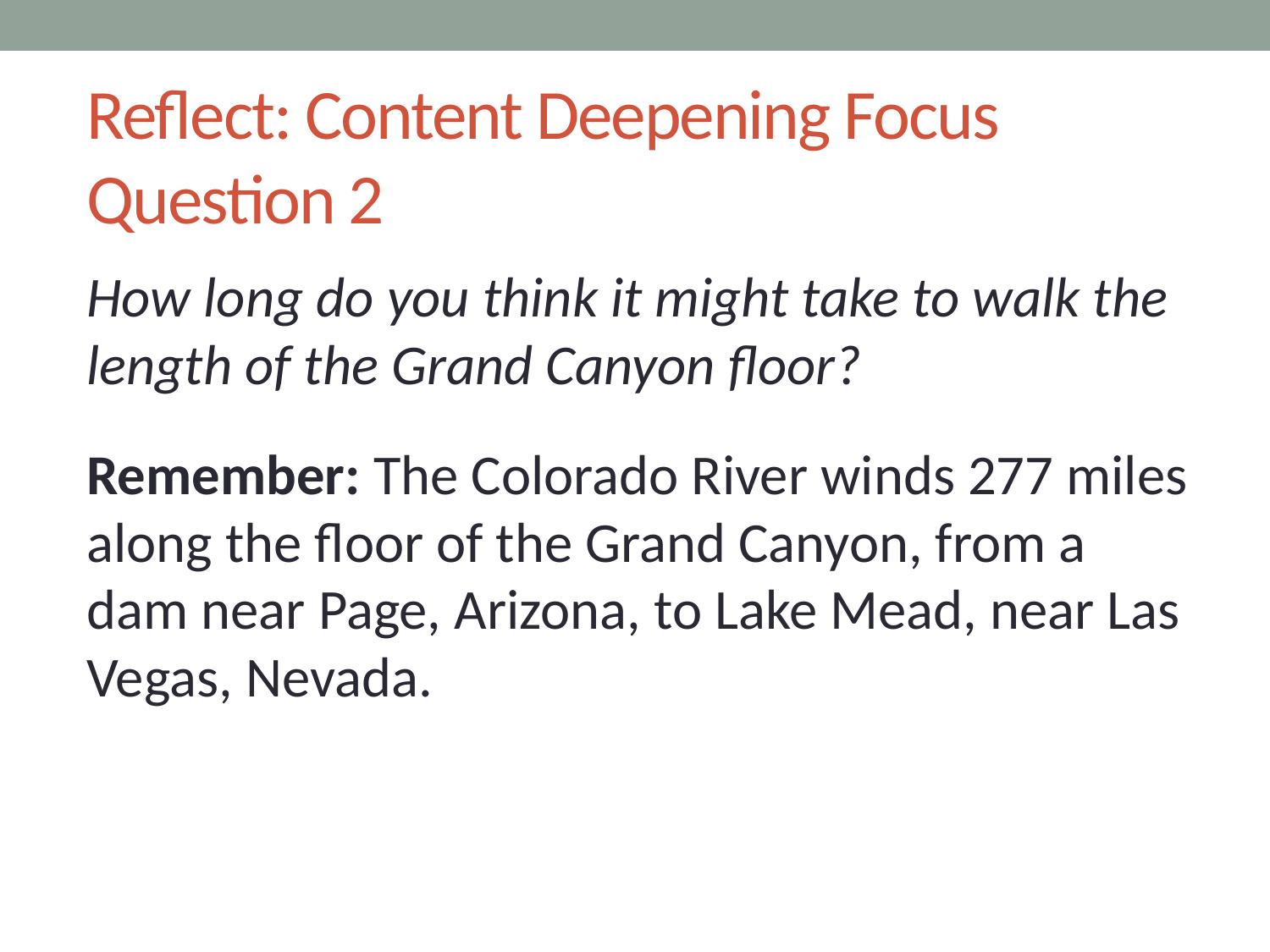

# Reflect: Content Deepening Focus Question 2
How long do you think it might take to walk the length of the Grand Canyon floor?
Remember: The Colorado River winds 277 miles along the floor of the Grand Canyon, from a dam near Page, Arizona, to Lake Mead, near Las Vegas, Nevada.